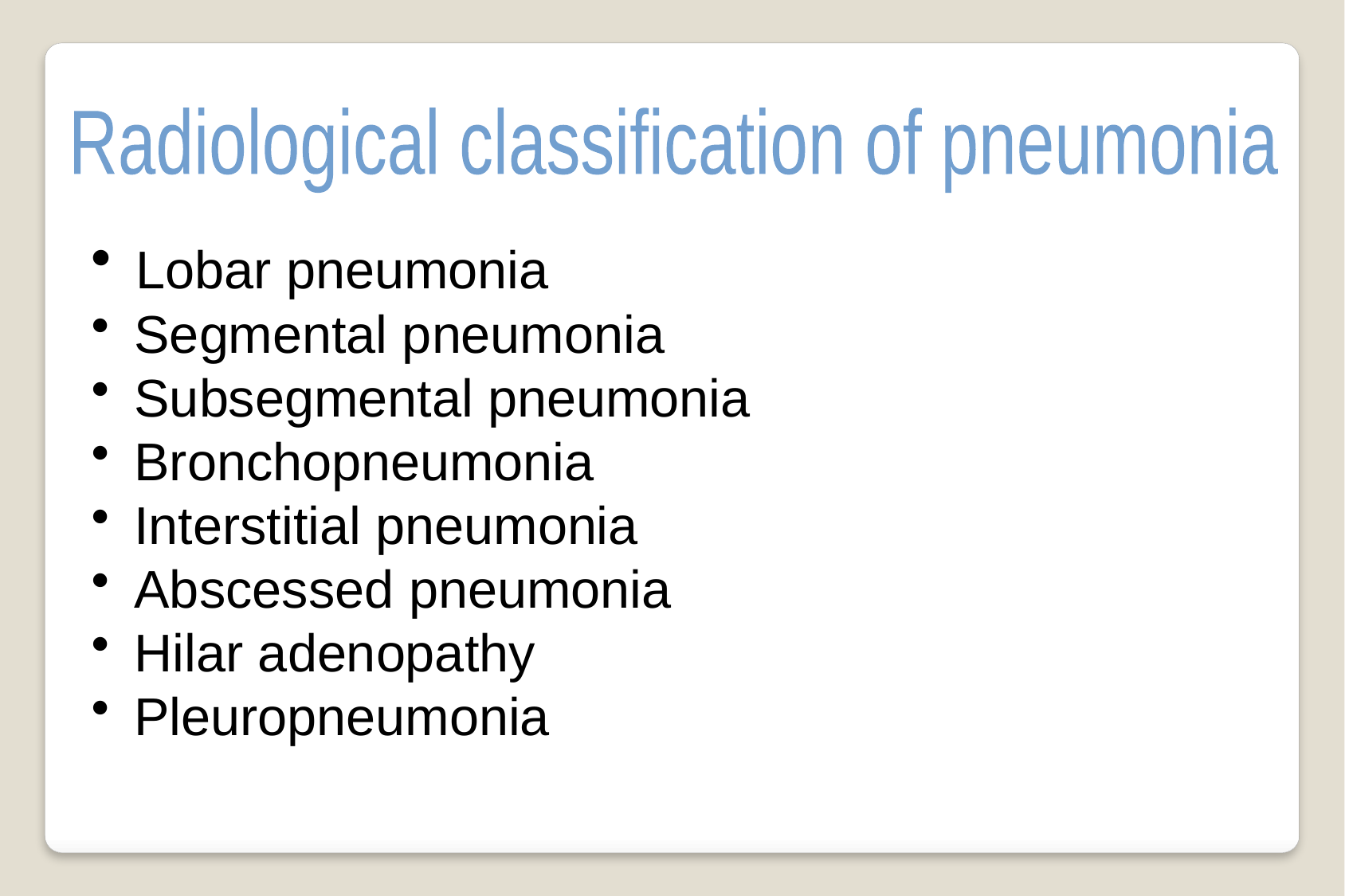

Radiological classification of pneumonia
 Lobar pneumonia
 Segmental pneumonia
 Subsegmental pneumonia
 Bronchopneumonia
 Interstitial pneumonia
 Abscessed pneumonia
 Hilar adenopathy
 Pleuropneumonia